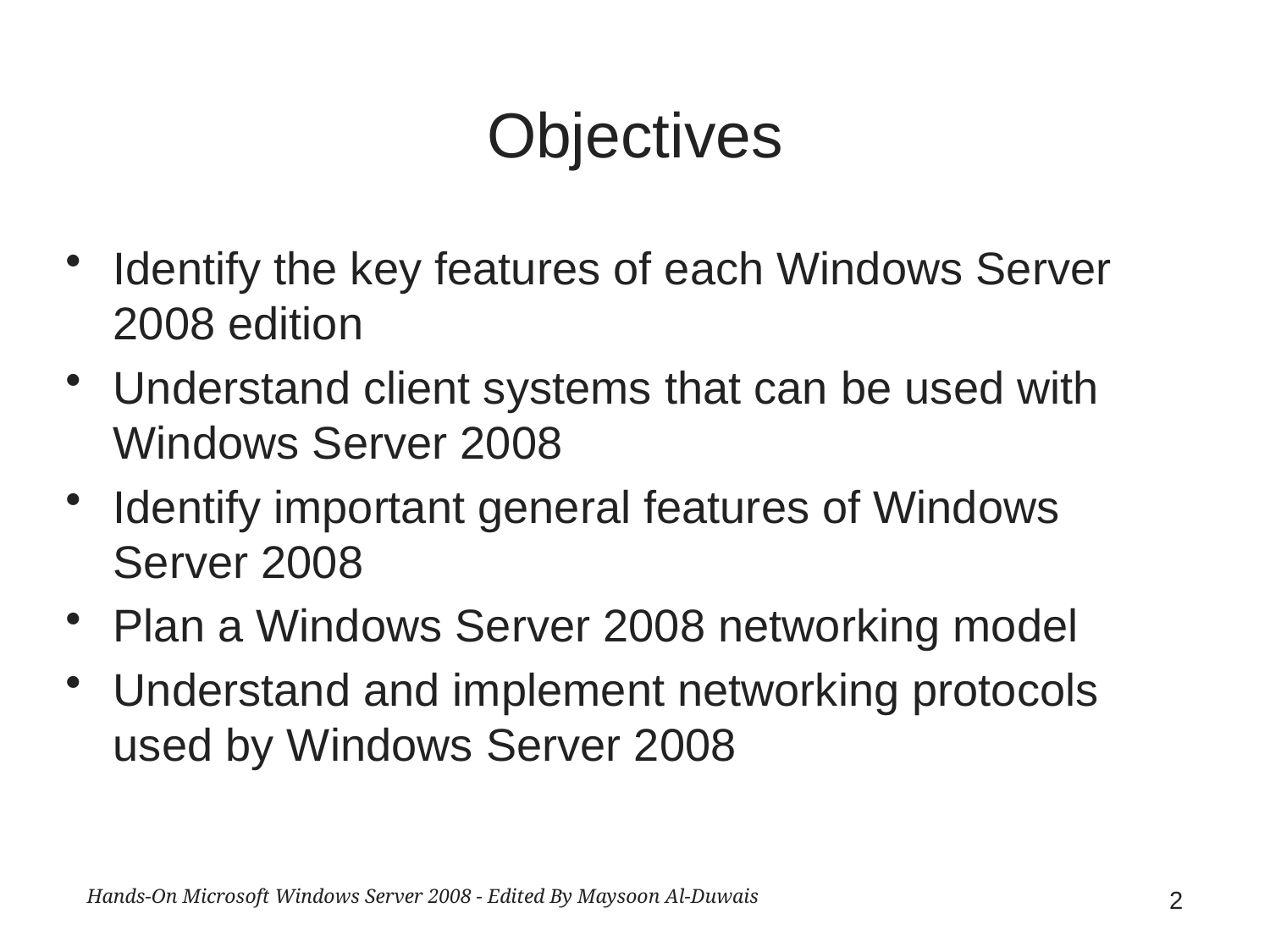

# Objectives
Identify the key features of each Windows Server 2008 edition
Understand client systems that can be used with Windows Server 2008
Identify important general features of Windows Server 2008
Plan a Windows Server 2008 networking model
Understand and implement networking protocols used by Windows Server 2008
Hands-On Microsoft Windows Server 2008 - Edited By Maysoon Al-Duwais
2